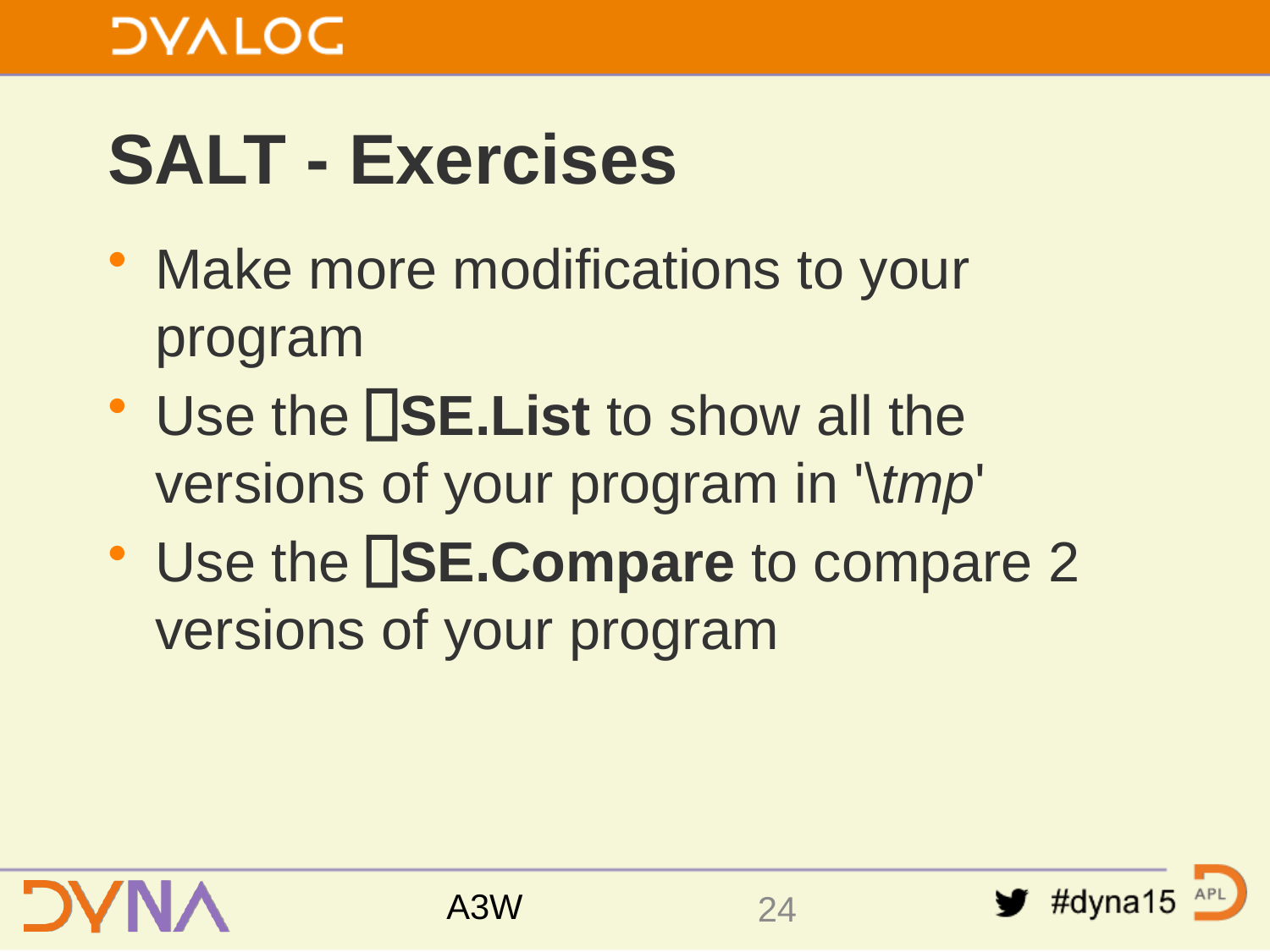

# SALT - Exercises
Make more modifications to your program
Use the ⎕SE.List to show all the versions of your program in '\tmp'
Use the ⎕SE.Compare to compare 2 versions of your program
24
A3W